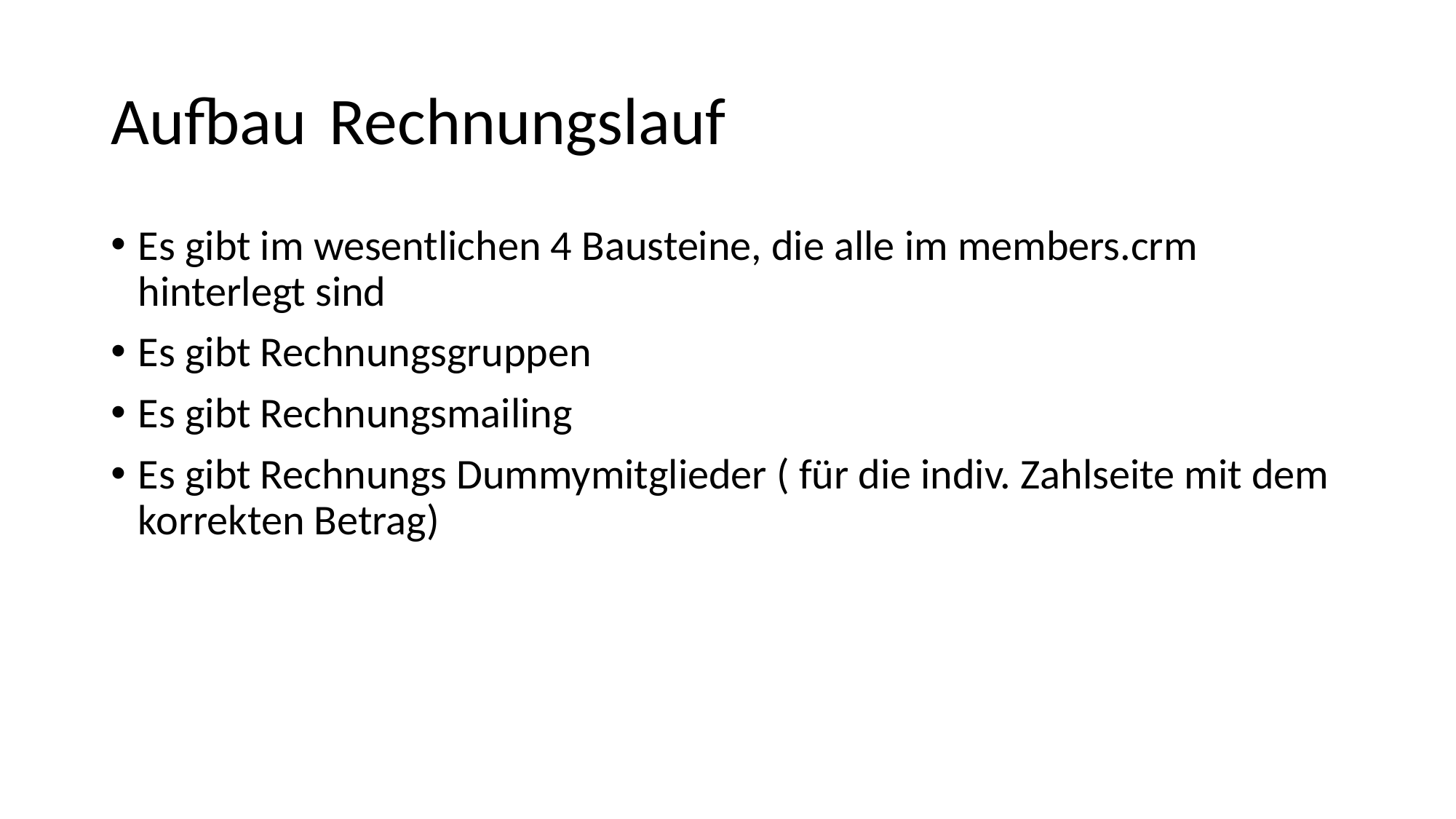

# Aufbau	Rechnungslauf
Es gibt im wesentlichen 4 Bausteine, die alle im members.crm hinterlegt sind
Es gibt Rechnungsgruppen
Es gibt Rechnungsmailing
Es gibt Rechnungs Dummymitglieder ( für die indiv. Zahlseite mit dem korrekten Betrag)